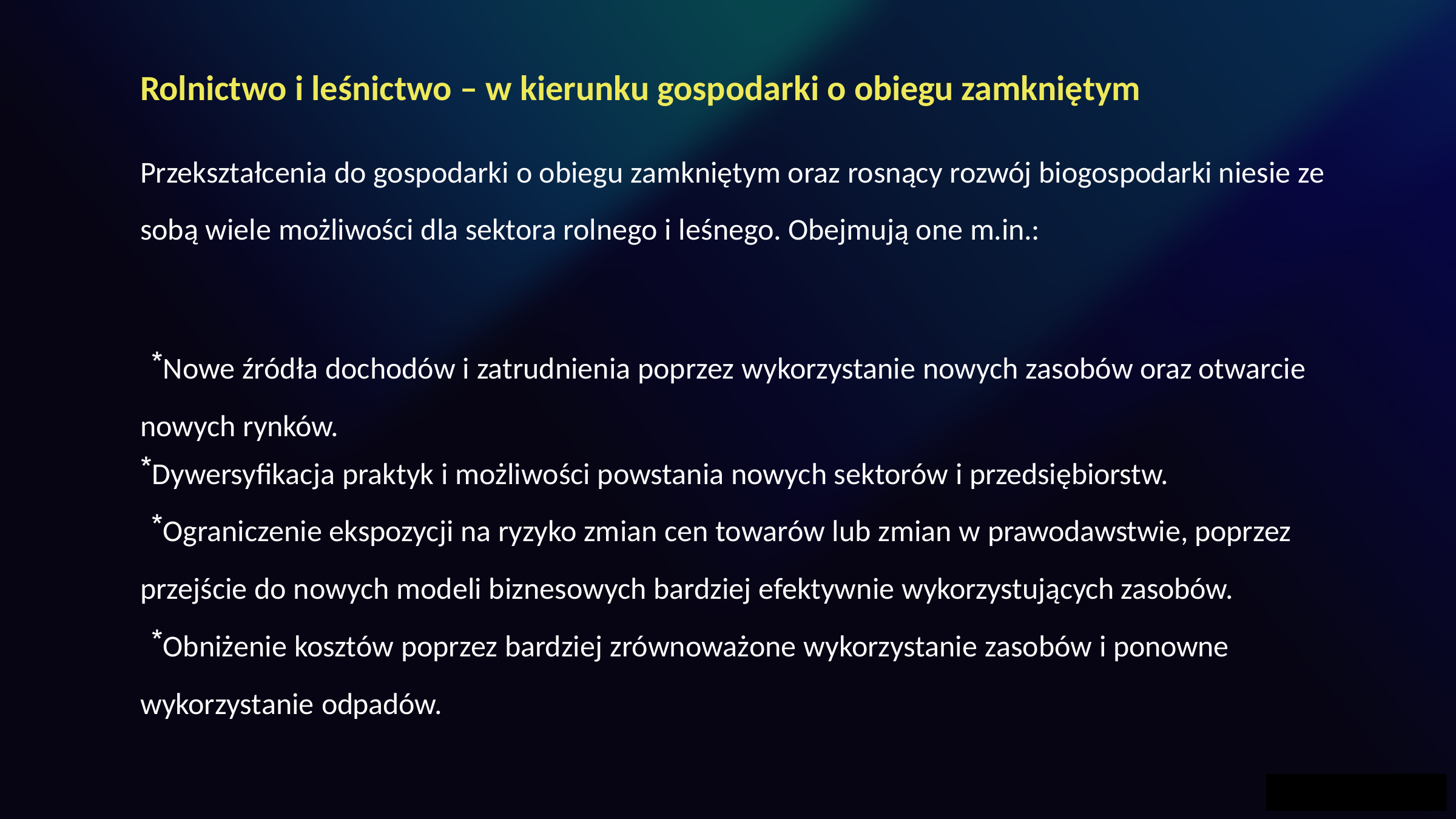

Rolnictwo i leśnictwo – w kierunku gospodarki o obiegu zamkniętym
Przekształcenia do gospodarki o obiegu zamkniętym oraz rosnący rozwój bio­gospodarki niesie ze sobą wiele możliwości dla sektora rolnego i leśnego. Obejmują one m.in.:

Nowe źródła dochodów i zatrudnienia poprzez wykorzystanie nowych zasobów oraz otwarcie nowych rynków.
Dywersyfikacja praktyk i możliwości powstania nowych sektorów i przedsiębiorstw.
Ograniczenie ekspozycji na ryzyko zmian cen towarów lub zmian w prawodawstwie, poprzez przejście do nowych modeli biznesowych bardziej efektywnie wykorzystujących zasobów.
Obniżenie kosztów poprzez bardziej zrównoważone wykorzystanie zasobów i ponowne wykorzystanie odpadów.